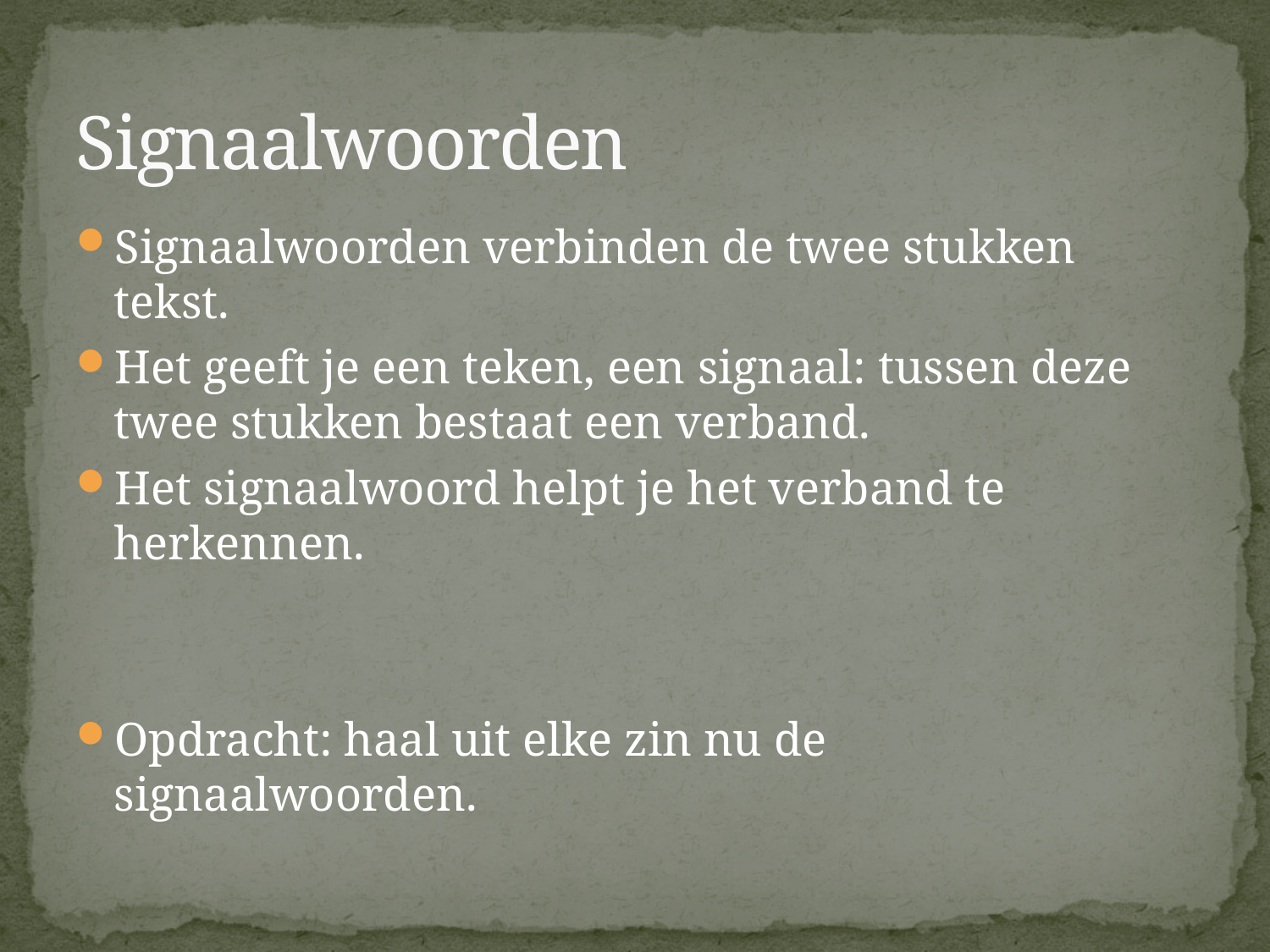

# Signaalwoorden
Signaalwoorden verbinden de twee stukken tekst.
Het geeft je een teken, een signaal: tussen deze twee stukken bestaat een verband.
Het signaalwoord helpt je het verband te herkennen.

Opdracht: haal uit elke zin nu de signaalwoorden.